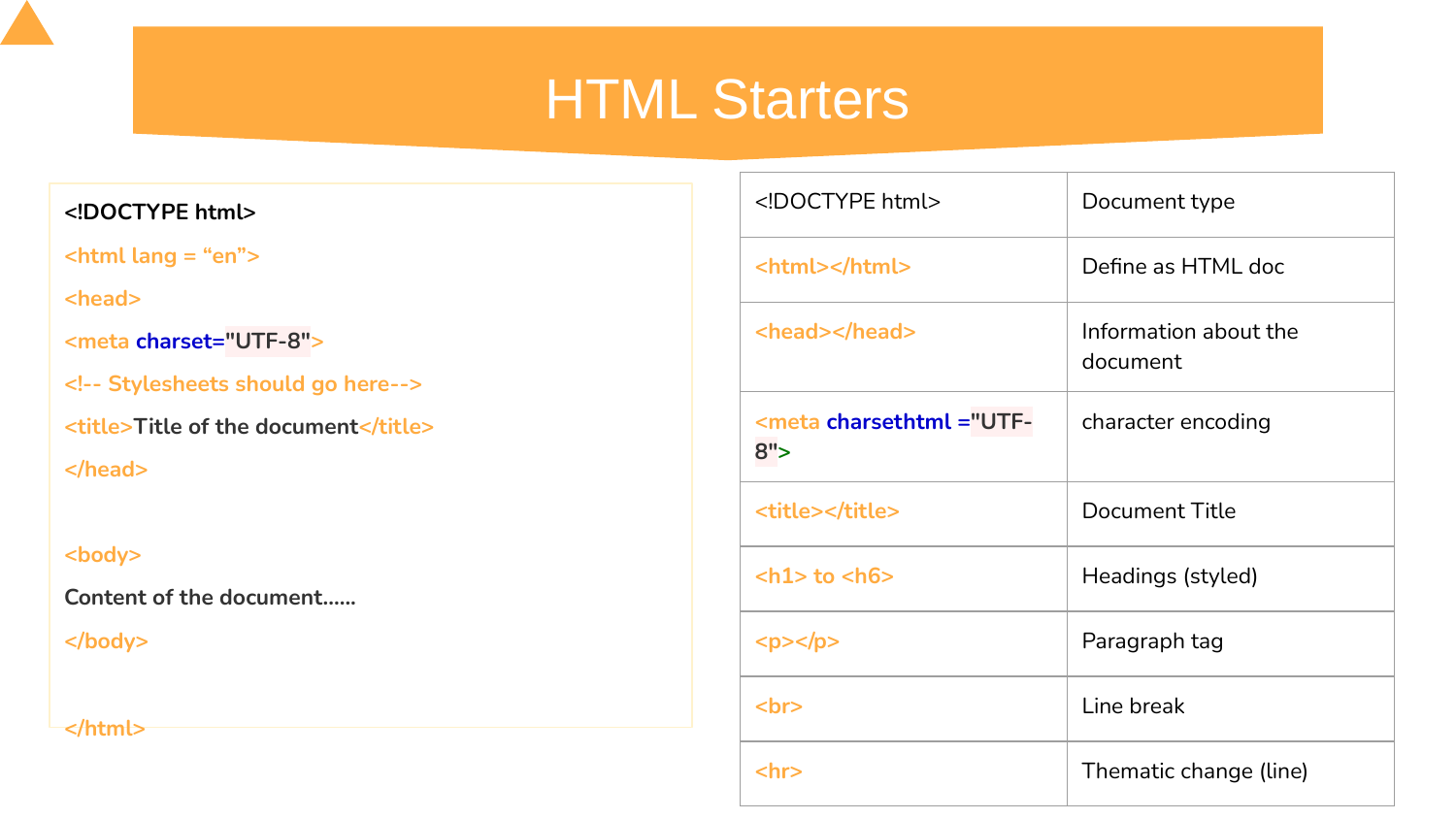

# HTML Starters
| <!DOCTYPE html> | Document type |
| --- | --- |
| <html></html> | Define as HTML doc |
| <head></head> | Information about the document |
| <meta charsethtml ="UTF-8"> | character encoding |
| <title></title> | Document Title |
| <h1> to <h6> | Headings (styled) |
| <p></p> | Paragraph tag |
| <br> | Line break |
| <hr> | Thematic change (line) |
<!DOCTYPE html>
<html lang = “en”>
<head>
<meta charset="UTF-8">
<!-- Stylesheets should go here-->
<title>Title of the document</title>
</head>

<body>
Content of the document......
</body>

</html>